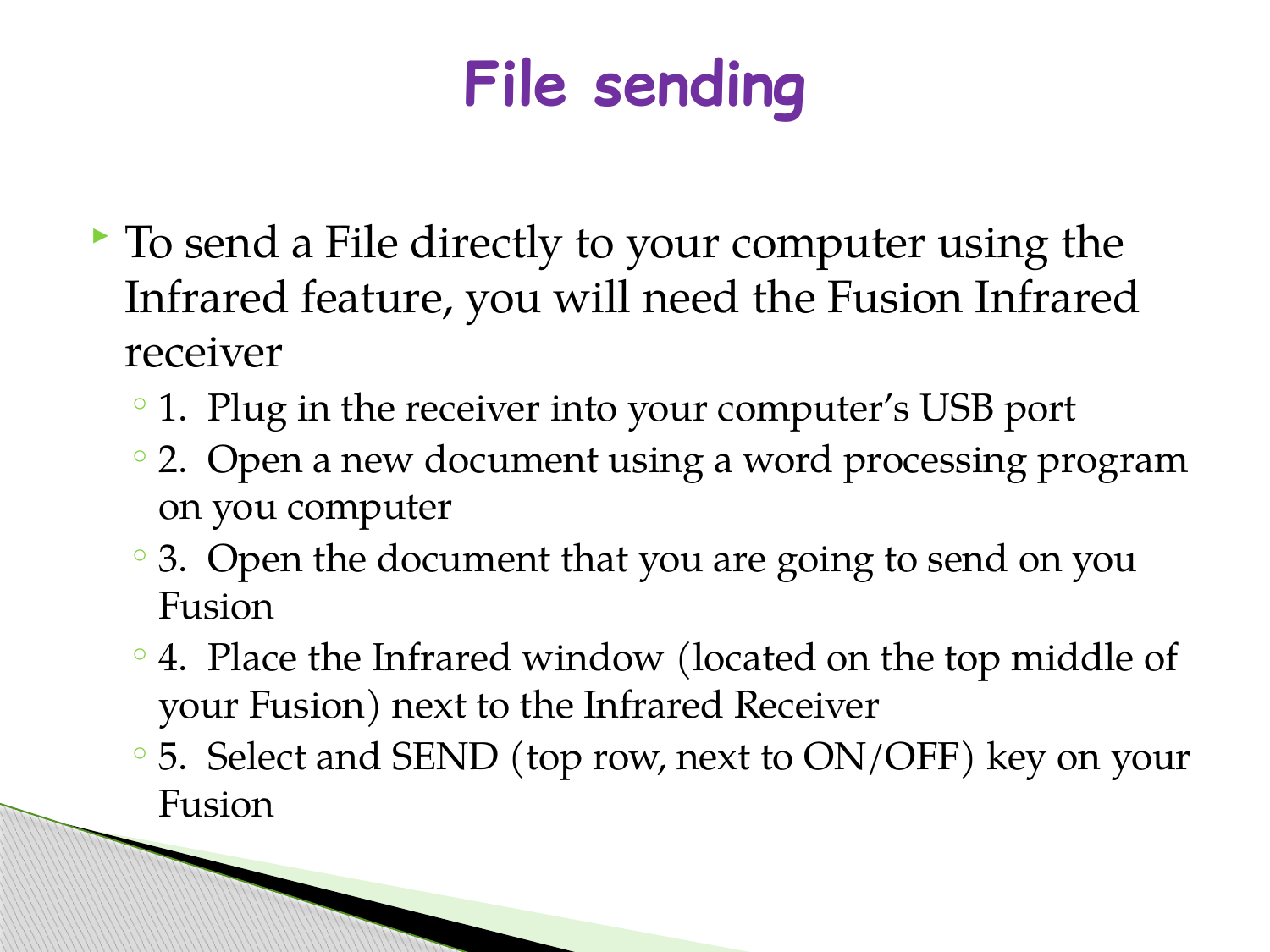

# File sending
To send a File directly to your computer using the Infrared feature, you will need the Fusion Infrared receiver
1.  Plug in the receiver into your computer’s USB port
2.  Open a new document using a word processing program on you computer
3.  Open the document that you are going to send on you Fusion
4.  Place the Infrared window (located on the top middle of your Fusion) next to the Infrared Receiver
5.  Select and SEND (top row, next to ON/OFF) key on your Fusion